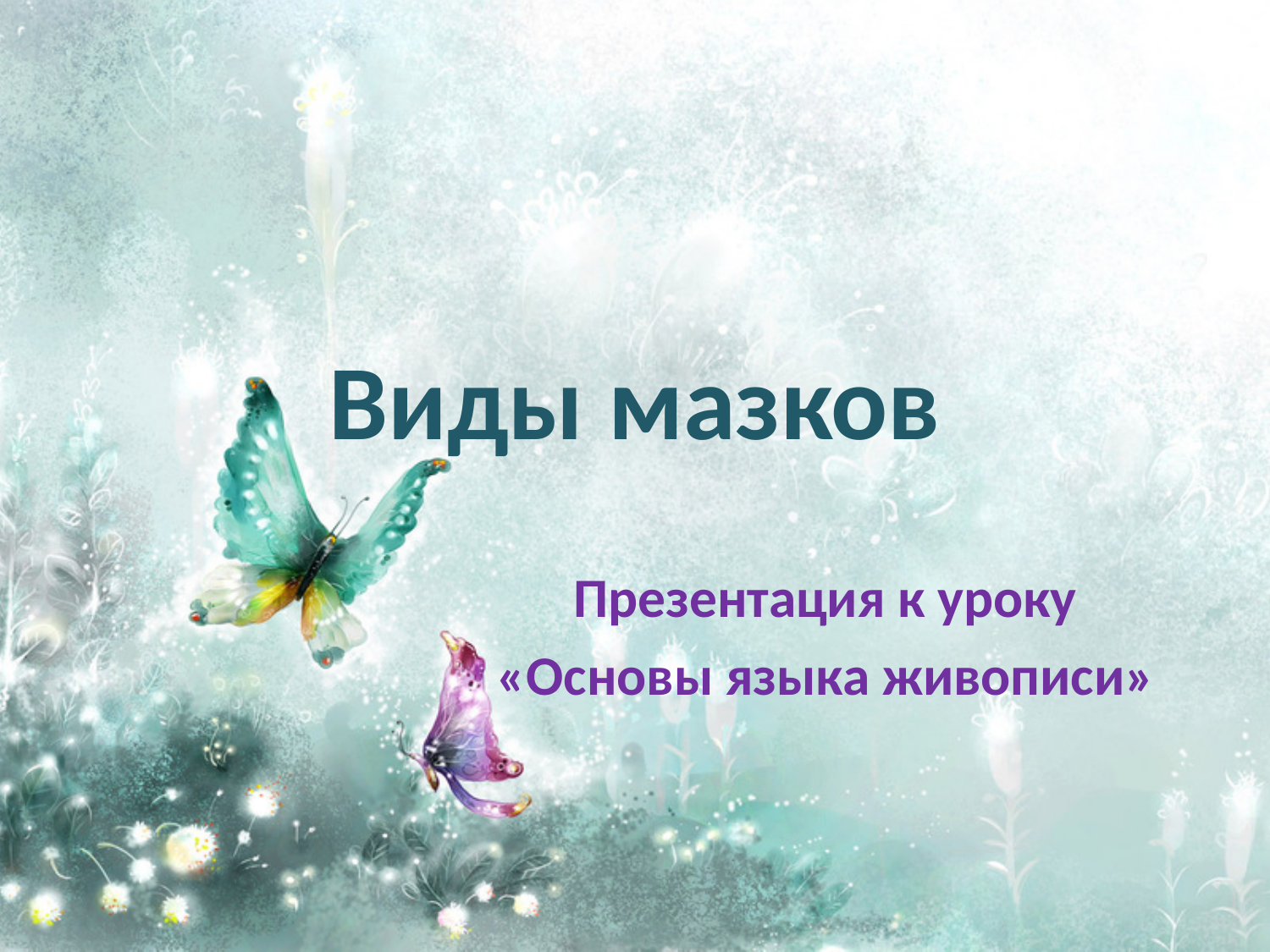

# Виды мазков
Презентация к уроку
«Основы языка живописи»